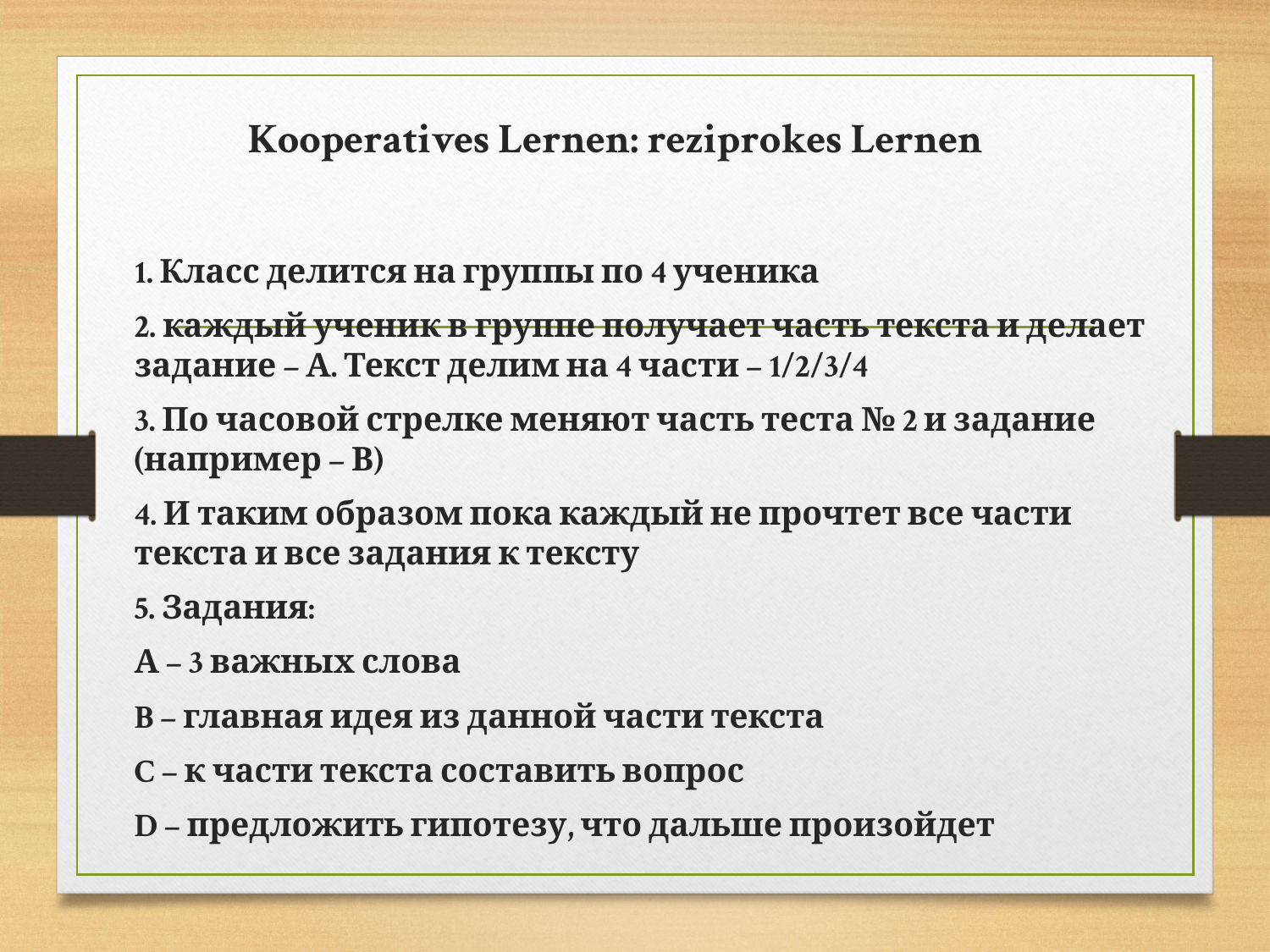

# Kooperatives Lernen: reziprokes Lernen
1. Класс делится на группы по 4 ученика
2. каждый ученик в группе получает часть текста и делает задание – А. Текст делим на 4 части – 1/2/3/4
3. По часовой стрелке меняют часть теста № 2 и задание (например – В)
4. И таким образом пока каждый не прочтет все части текста и все задания к тексту
5. Задания:
А – 3 важных слова
B – главная идея из данной части текста
C – к части текста составить вопрос
D – предложить гипотезу, что дальше произойдет